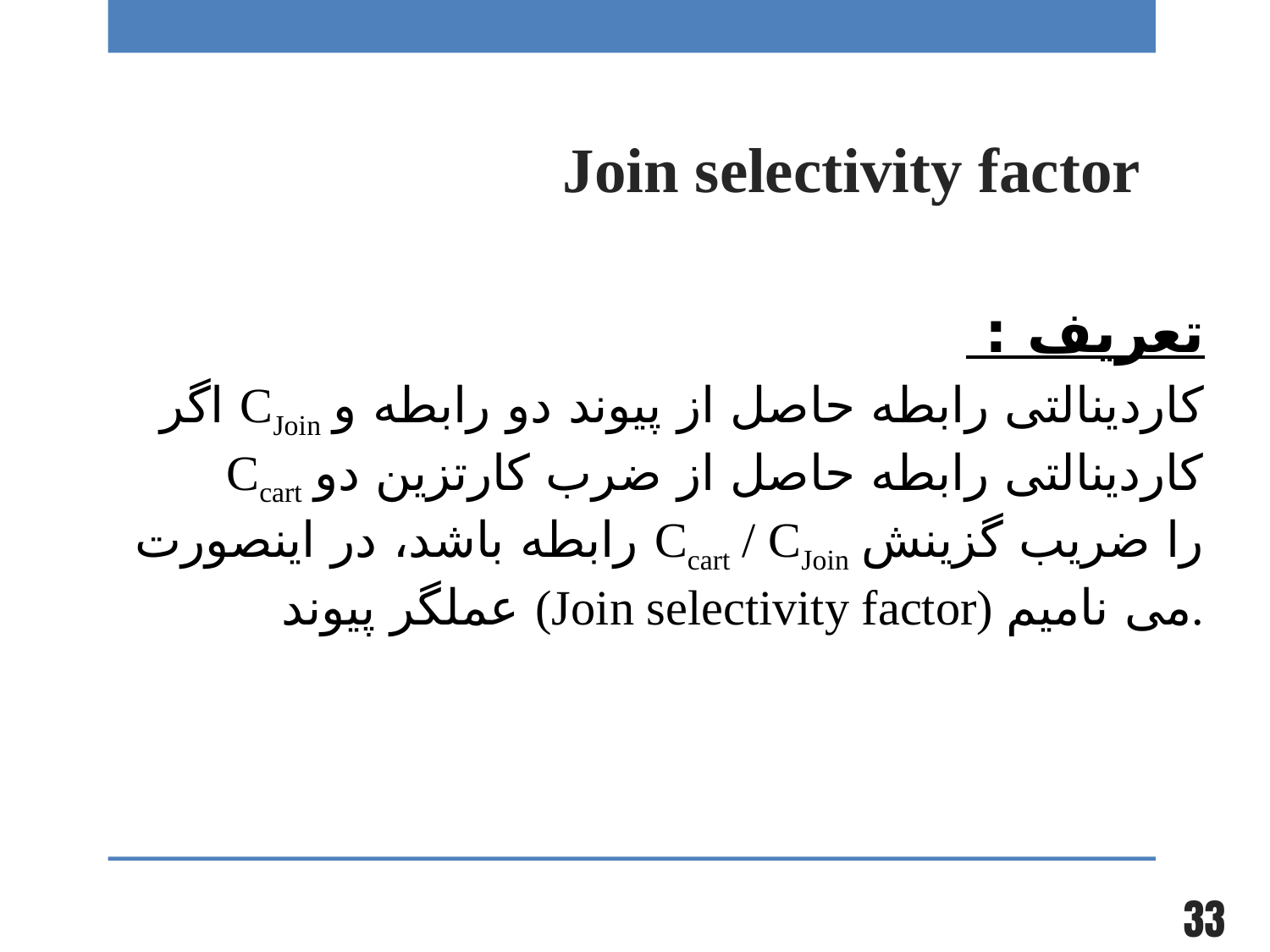

# Join selectivity factor
تعریف :
اگر CJoin کاردینالتی رابطه حاصل از پیوند دو رابطه و Ccart کاردینالتی رابطه حاصل از ضرب کارتزین دو رابطه باشد، در اینصورت Ccart / CJoin را ضریب گزینش عملگر پیوند (Join selectivity factor) می نامیم.
33